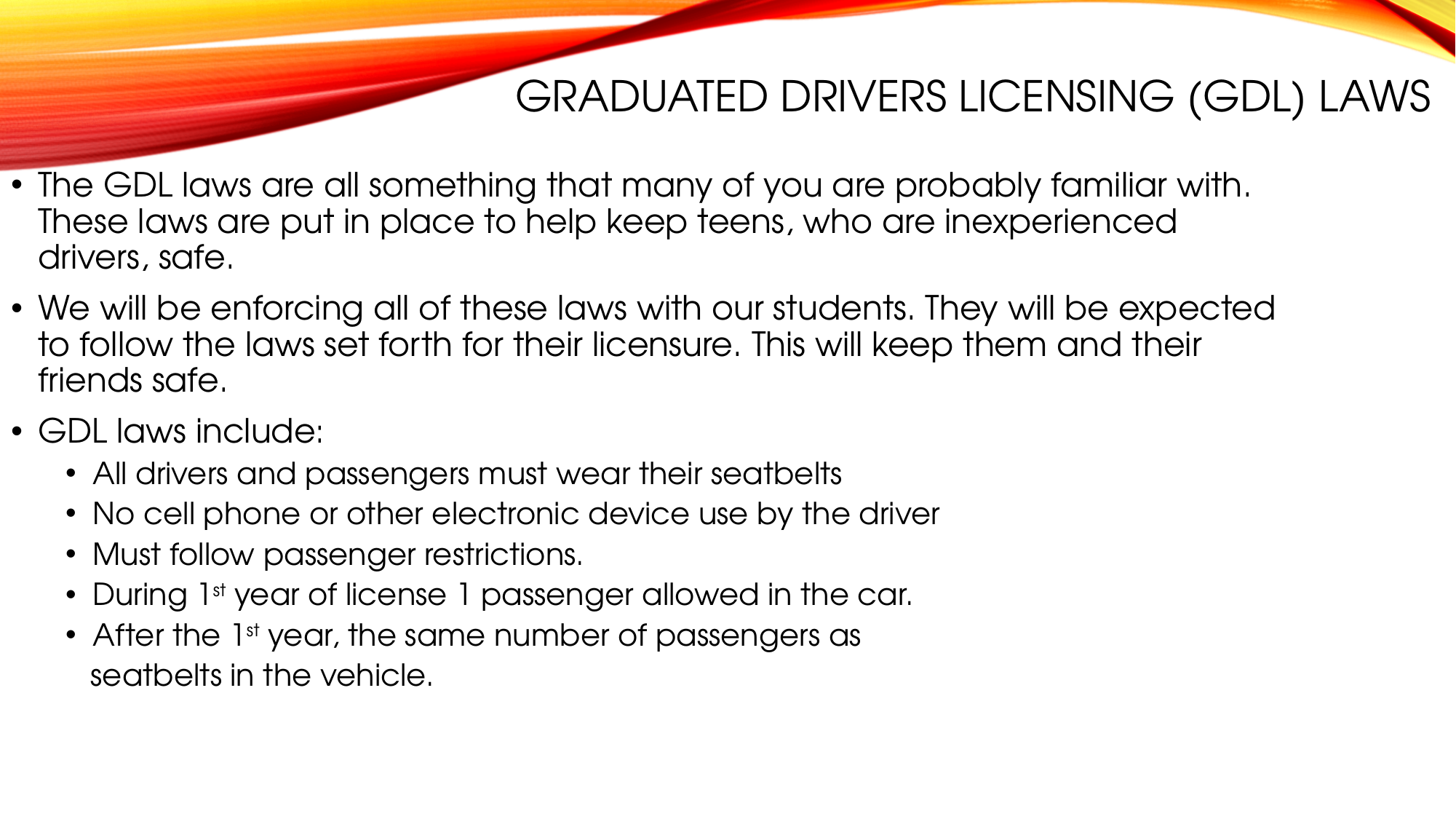

# Graduated Drivers Licensing (GDL) Laws
The GDL laws are all something that many of you are probably familiar with. These laws are put in place to help keep teens, who are inexperienced drivers, safe.
We will be enforcing all of these laws with our students. They will be expected to follow the laws set forth for their licensure. This will keep them and their friends safe.
GDL laws include:
All drivers and passengers must wear their seatbelts
No cell phone or other electronic device use by the driver
Must follow passenger restrictions.
During 1st year of license 1 passenger allowed in the car.
After the 1st year, the same number of passengers as
   seatbelts in the vehicle.